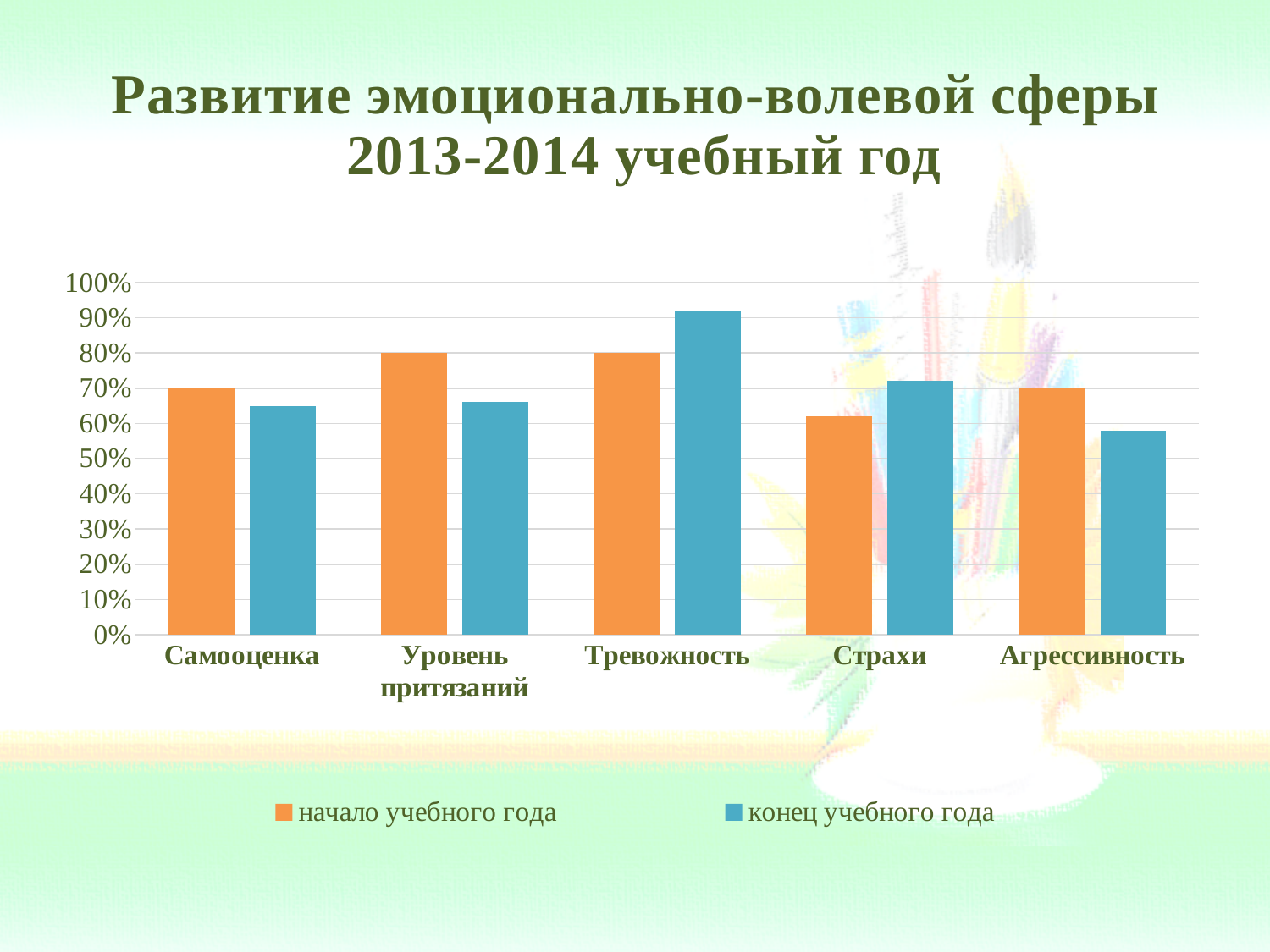

# Развитие эмоционально-волевой сферы 2013-2014 учебный год

### Chart

| Category | начало учебного года | конец учебного года |
|---|---|---|
| Самооценка | 0.7000000000000006 | 0.6500000000000017 |
| Уровень притязаний | 0.8 | 0.6600000000000018 |
| Тревожность | 0.8 | 0.92 |
| Страхи | 0.6200000000000013 | 0.7200000000000006 |
| Агрессивность | 0.7000000000000006 | 0.5800000000000001 |